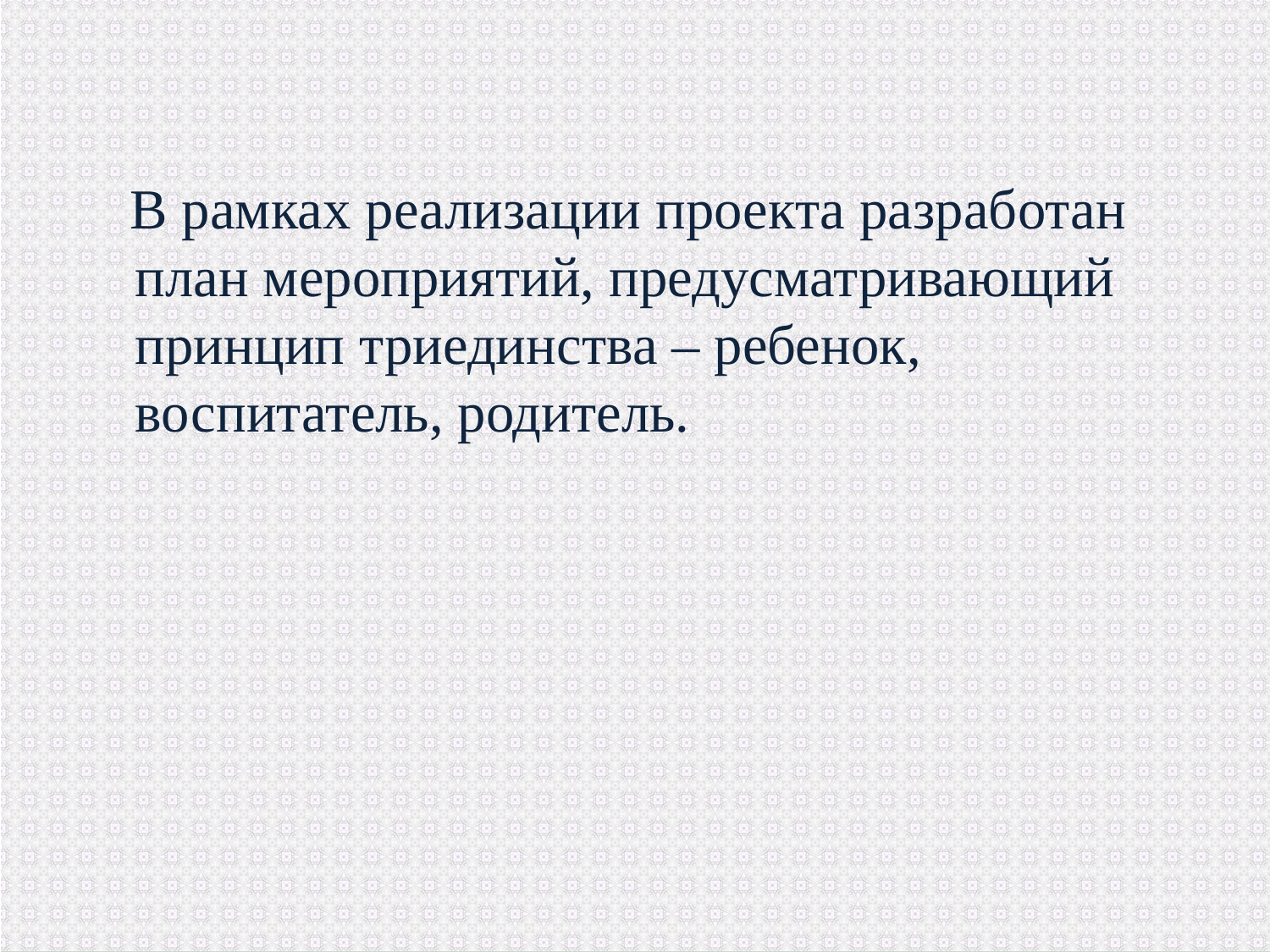

В рамках реализации проекта разработан план мероприятий, предусматривающий принцип триединства – ребенок, воспитатель, родитель.